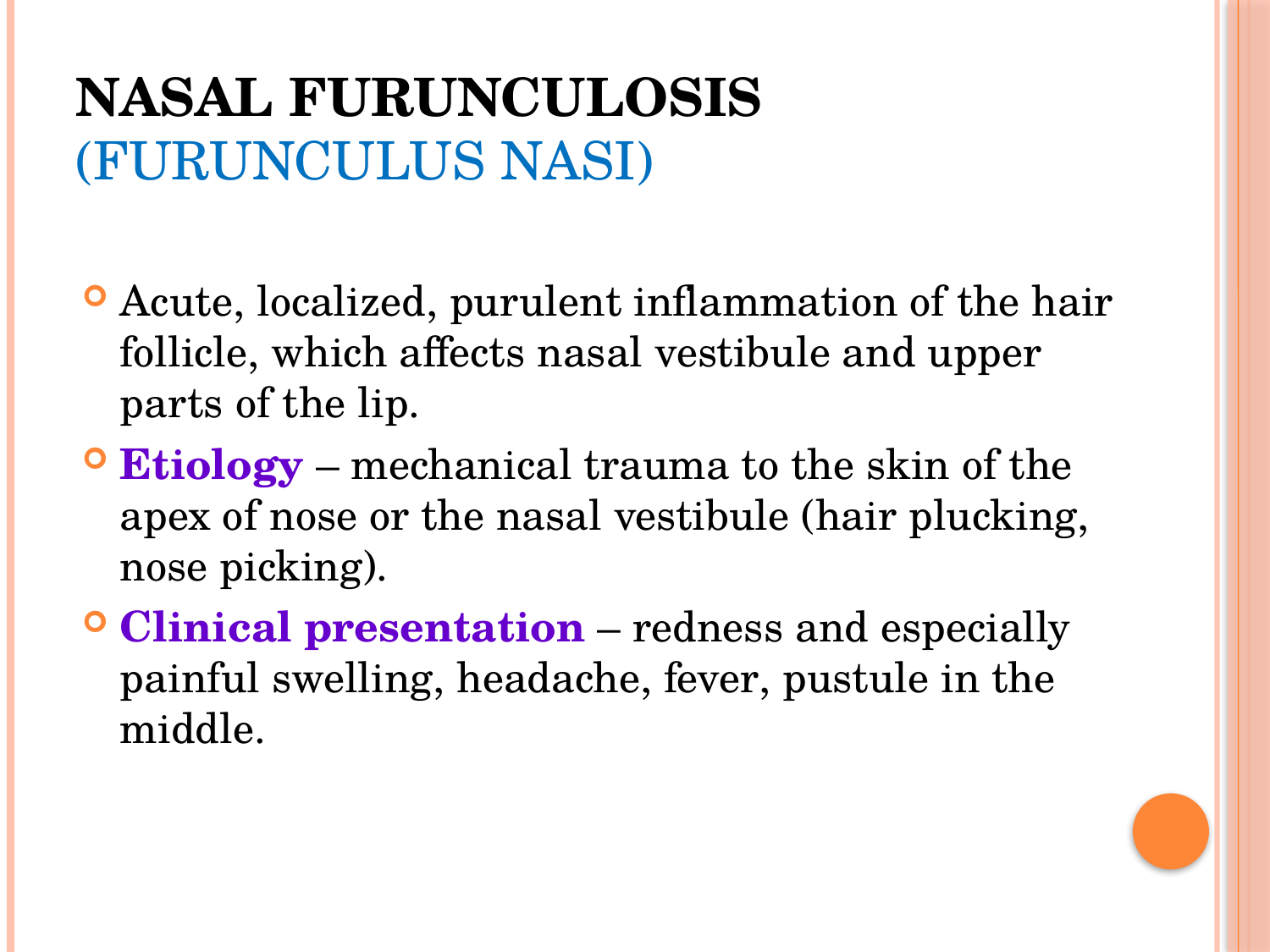

# Nasal furunculosis (Furunculus nasi)
Acute, localized, purulent inflammation of the hair follicle, which affects nasal vestibule and upper parts of the lip.
Etiology – mechanical trauma to the skin of the apex of nose or the nasal vestibule (hair plucking, nose picking).
Clinical presentation – redness and especially painful swelling, headache, fever, pustule in the middle.